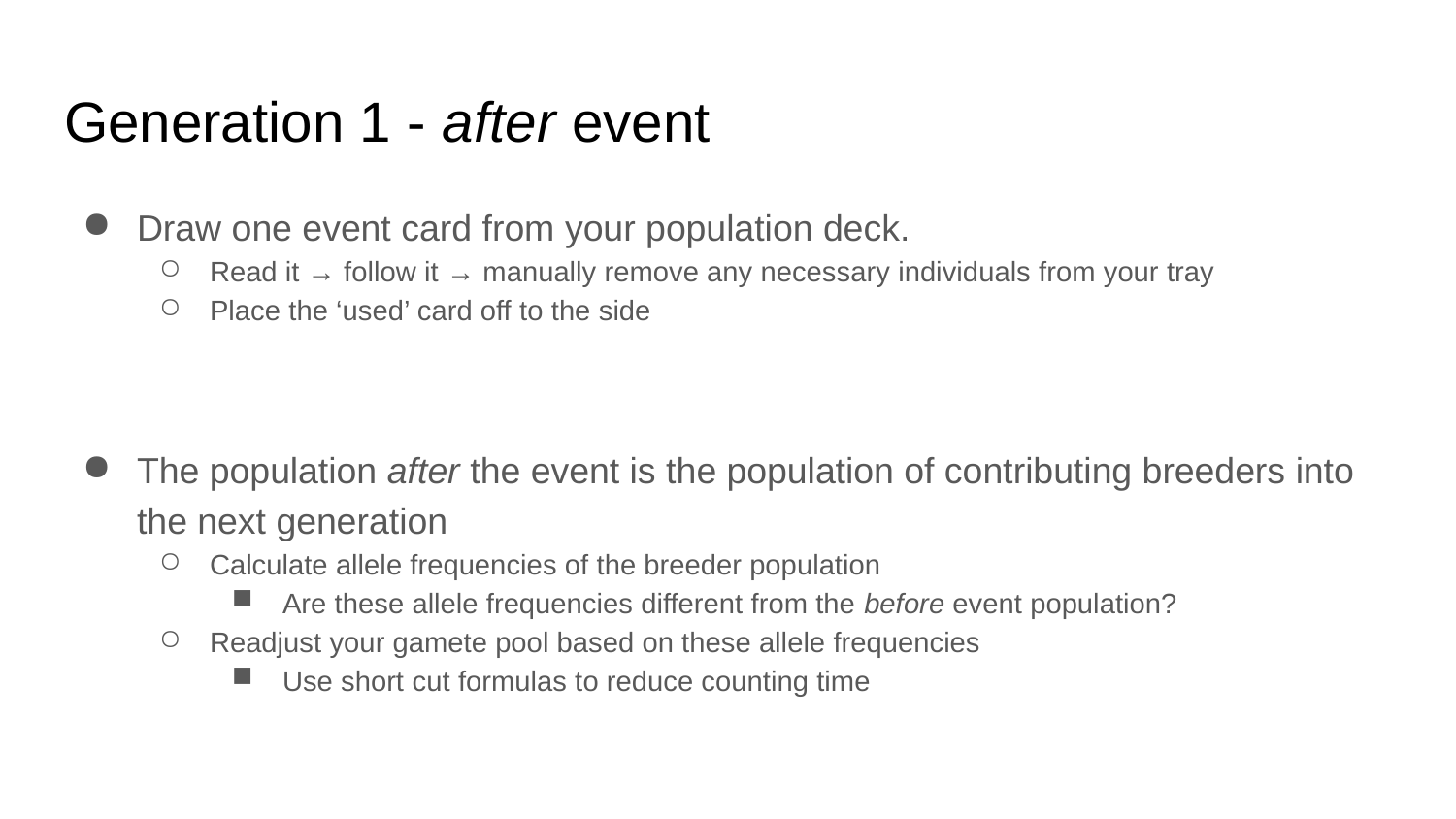

# Generation 1 - after event
Draw one event card from your population deck.
Read it → follow it → manually remove any necessary individuals from your tray
Place the ‘used’ card off to the side

The population after the event is the population of contributing breeders into the next generation
Calculate allele frequencies of the breeder population
Are these allele frequencies different from the before event population?
Readjust your gamete pool based on these allele frequencies
Use short cut formulas to reduce counting time